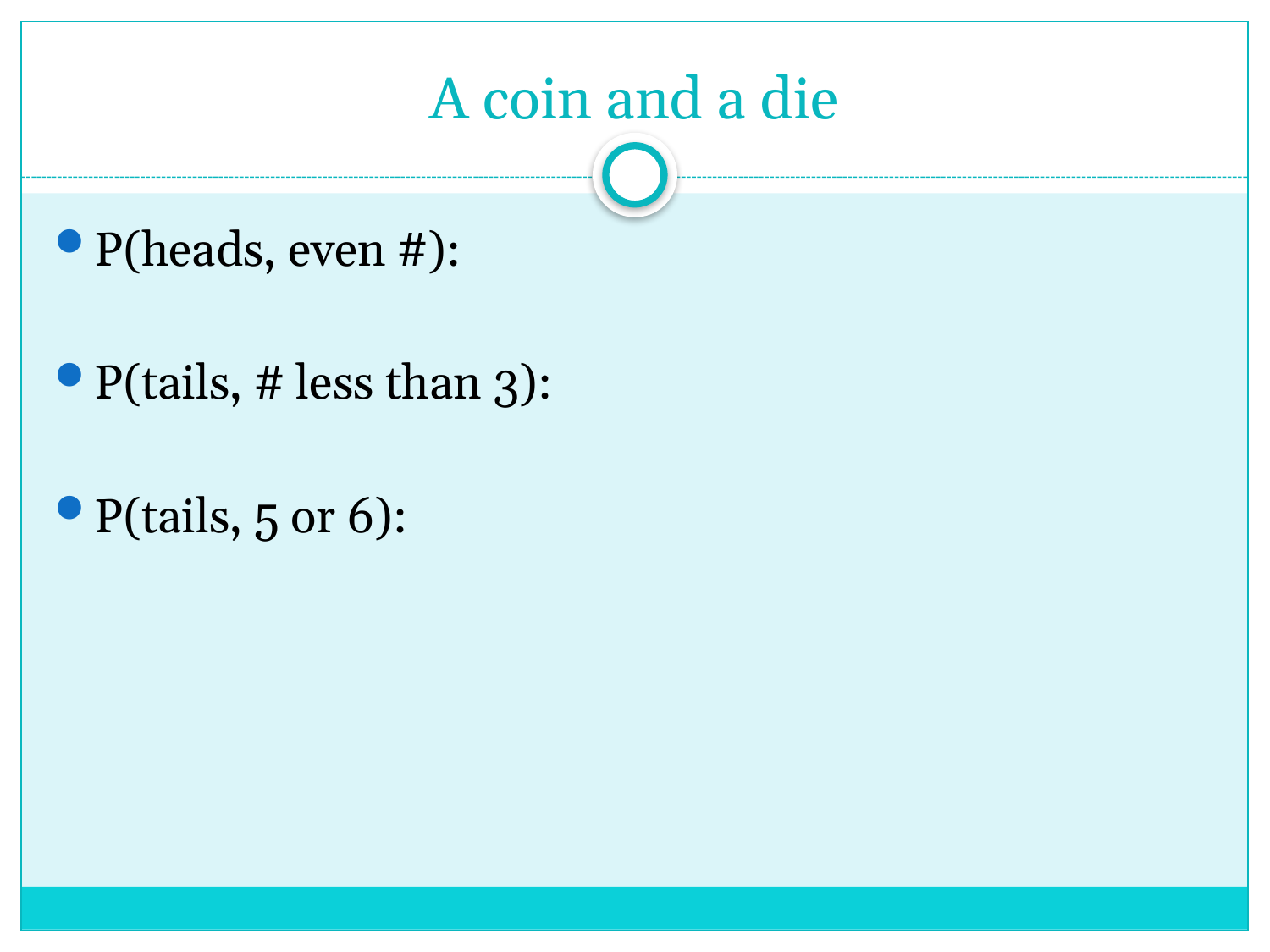

# A coin and a die
P(heads, even #):

P(tails, # less than 3):

P(tails, 5 or 6):